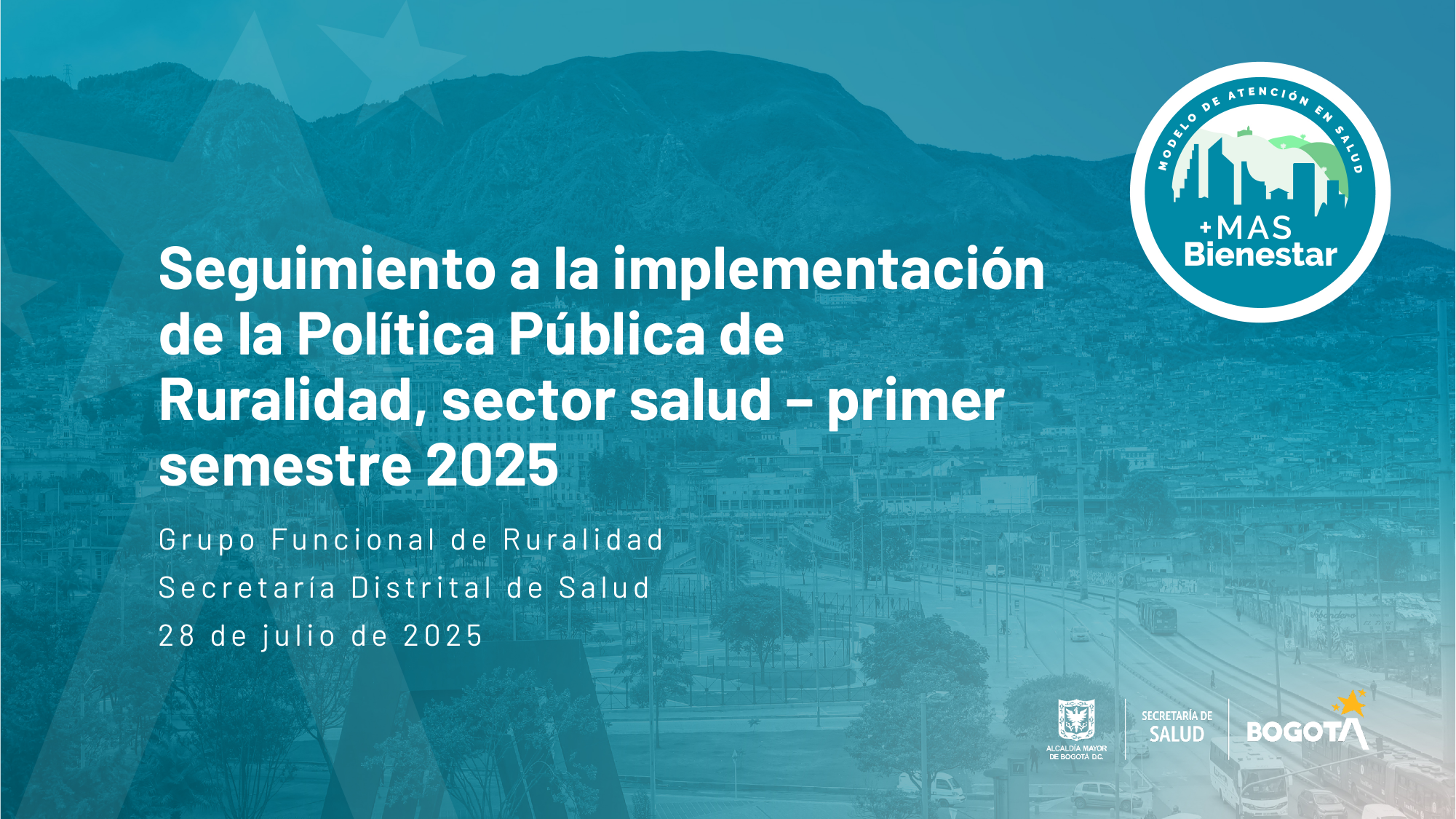

# Seguimiento a la implementación de la Política Pública de Ruralidad, sector salud – primer semestre 2025
Grupo Funcional de Ruralidad
Secretaría Distrital de Salud
28 de julio de 2025